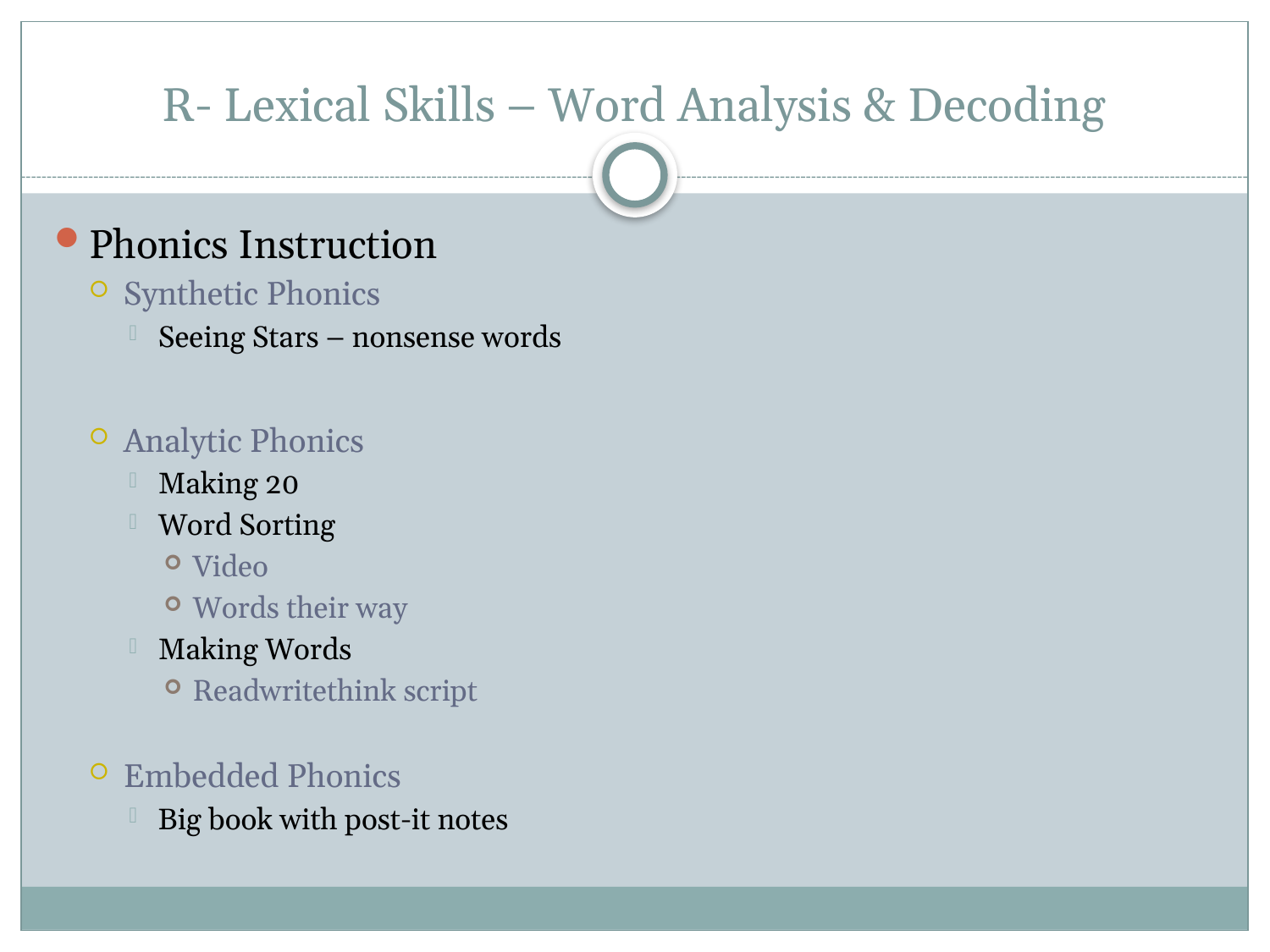

# R- Lexical Skills – Word Analysis & Decoding
Phonics Instruction
Synthetic Phonics
Seeing Stars – nonsense words

Analytic Phonics
Making 20
Word Sorting
Video
Words their way
Making Words
Readwritethink script

Embedded Phonics
Big book with post-it notes